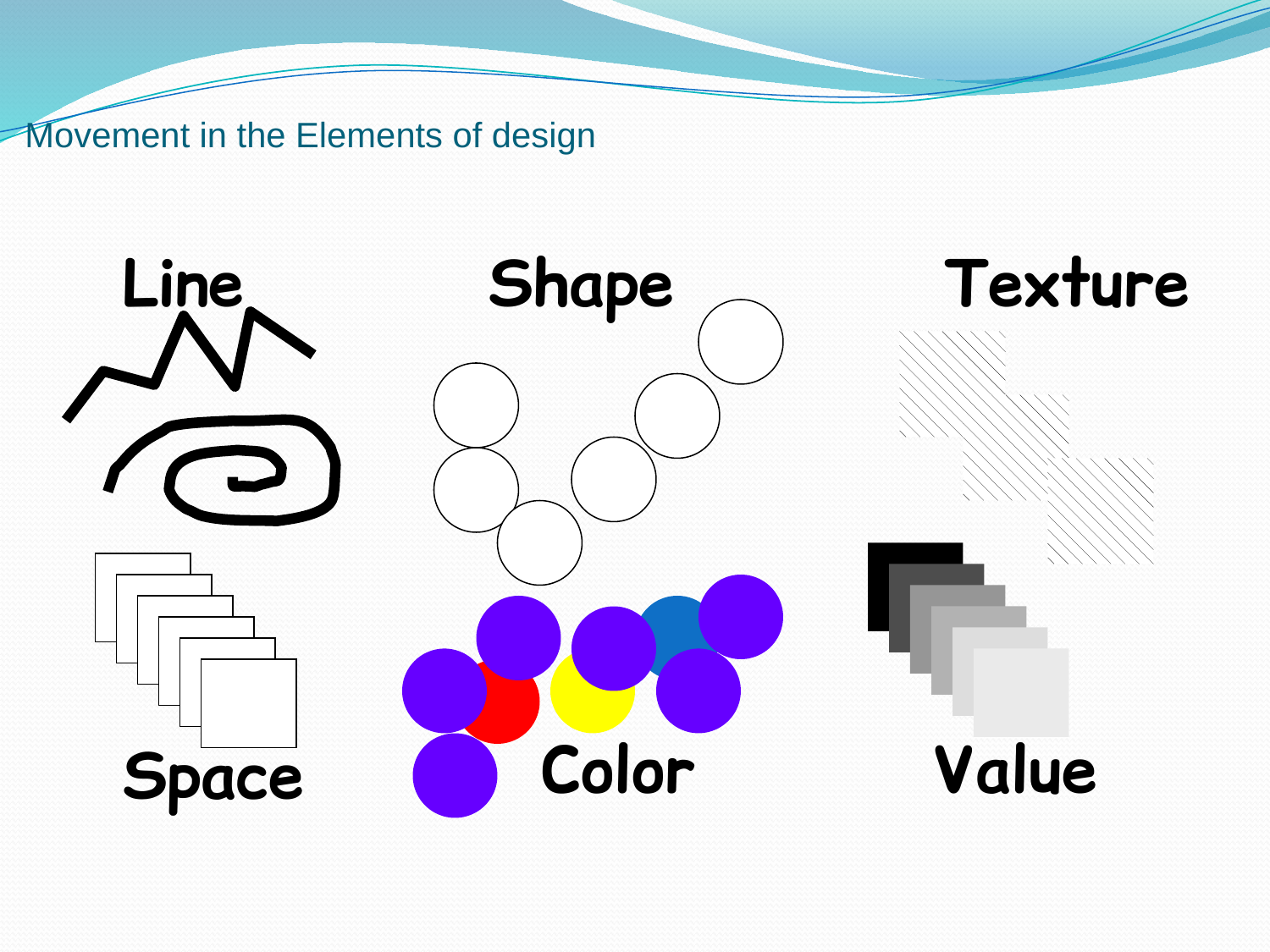

Movement in the Elements of design
Line
Shape
Texture

Color
Value
Space